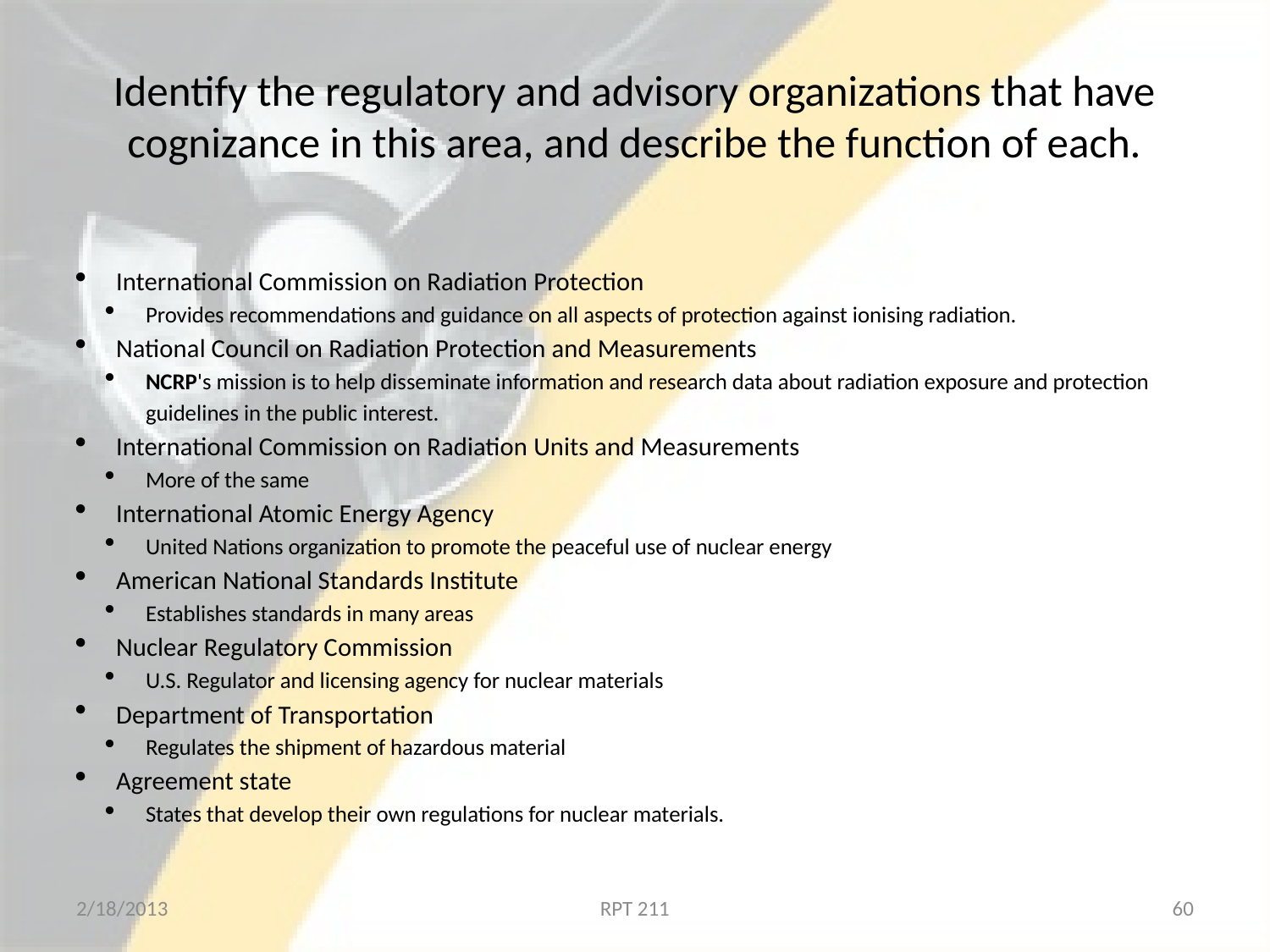

# Identify the regulatory and advisory organizations that have cognizance in this area, and describe the function of each.
International Commission on Radiation Protection
Provides recommendations and guidance on all aspects of protection against ionising radiation.
National Council on Radiation Protection and Measurements
NCRP's mission is to help disseminate information and research data about radiation exposure and protection guidelines in the public interest.
International Commission on Radiation Units and Measurements
More of the same
International Atomic Energy Agency
United Nations organization to promote the peaceful use of nuclear energy
American National Standards Institute
Establishes standards in many areas
Nuclear Regulatory Commission
U.S. Regulator and licensing agency for nuclear materials
Department of Transportation
Regulates the shipment of hazardous material
Agreement state
States that develop their own regulations for nuclear materials.

2/18/2013
RPT 211
60